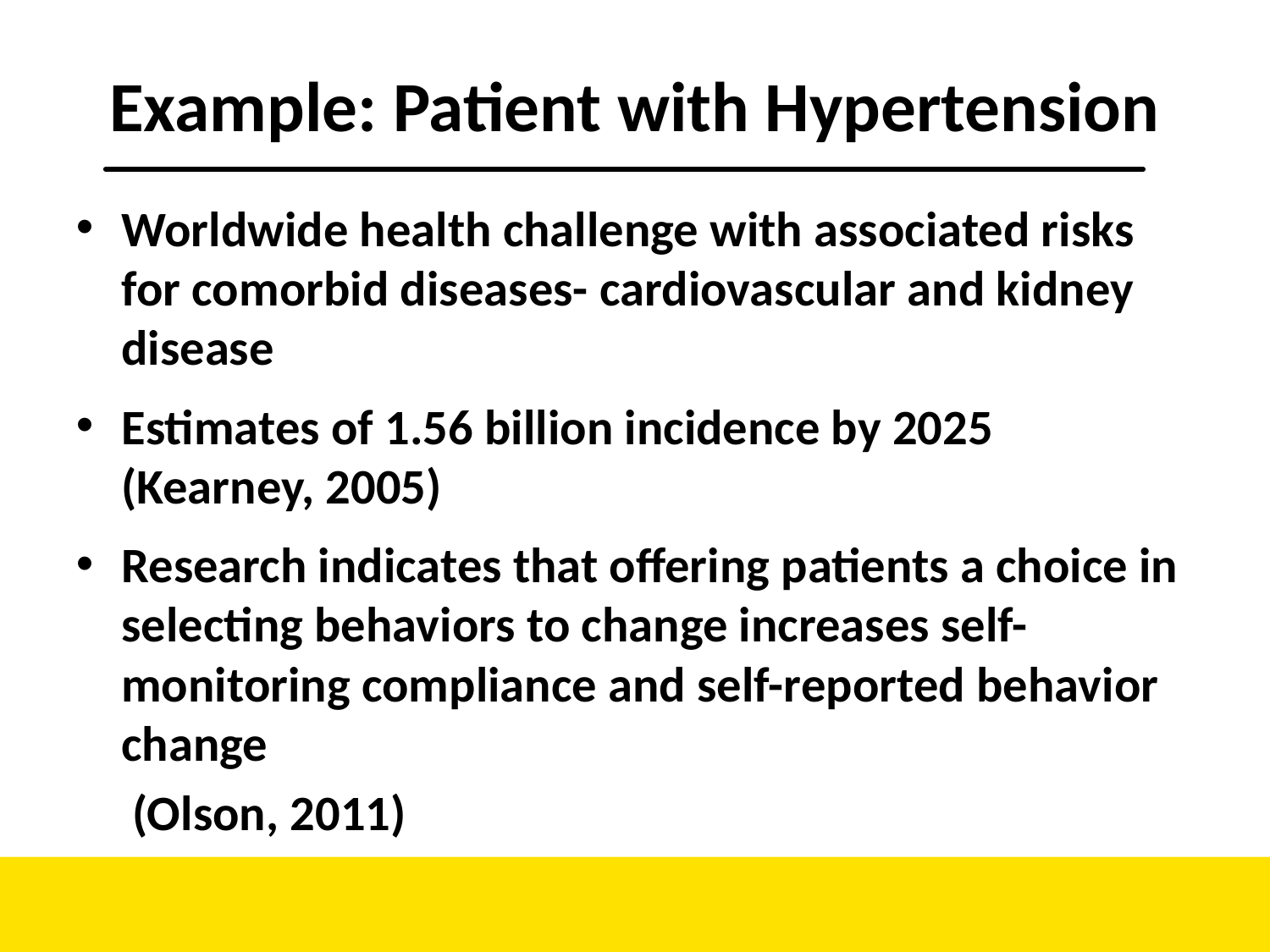

# Example: Patient with Hypertension
Worldwide health challenge with associated risks for comorbid diseases- cardiovascular and kidney disease
Estimates of 1.56 billion incidence by 2025 	 (Kearney, 2005)
Research indicates that offering patients a choice in selecting behaviors to change increases self-monitoring compliance and self-reported behavior change
	 (Olson, 2011)